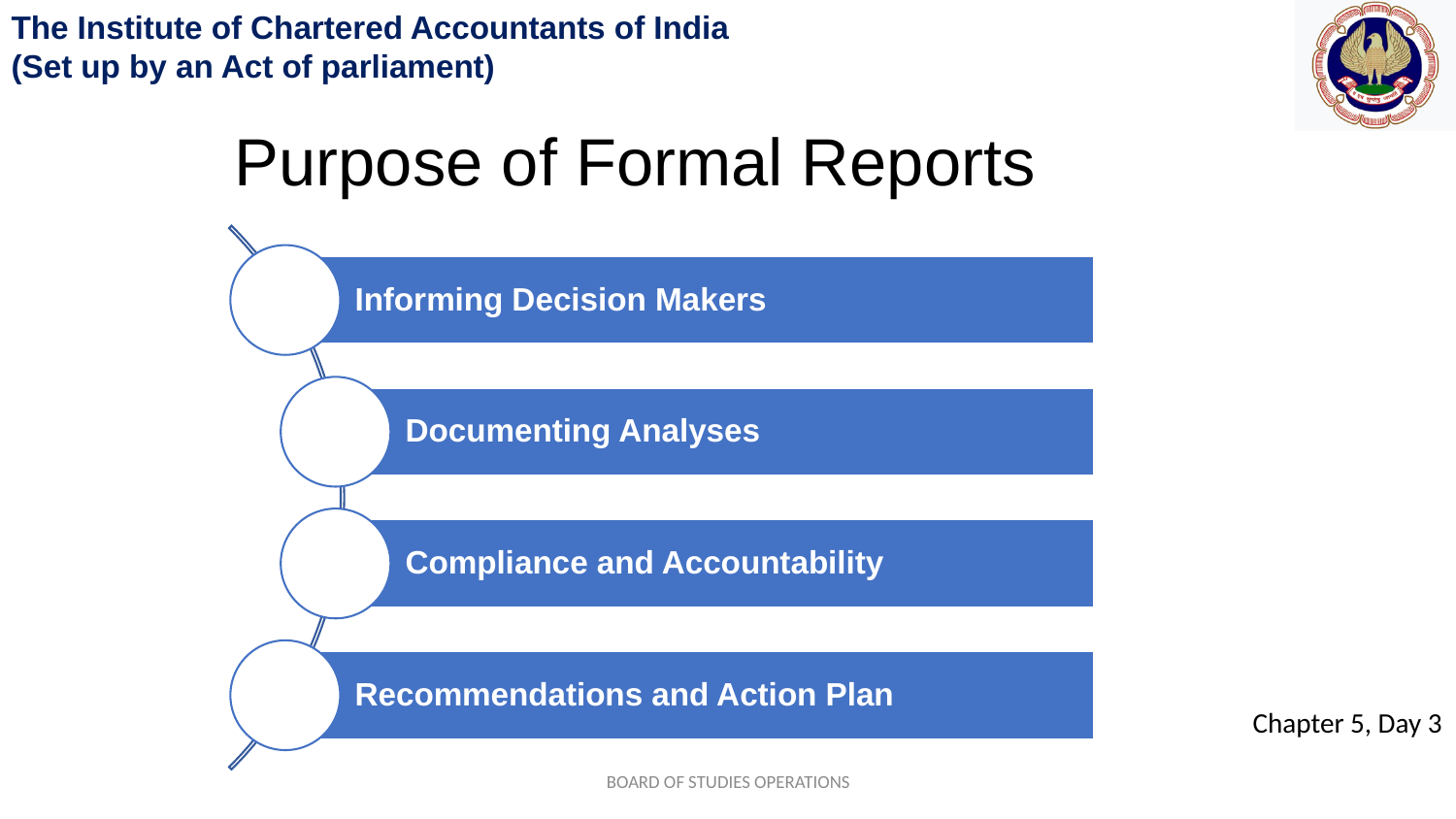

Purpose of Formal Reports
Informing Decision Makers
Documenting Analyses
Compliance and Accountability
Recommendations and Action Plan
BOARD OF STUDIES OPERATIONS